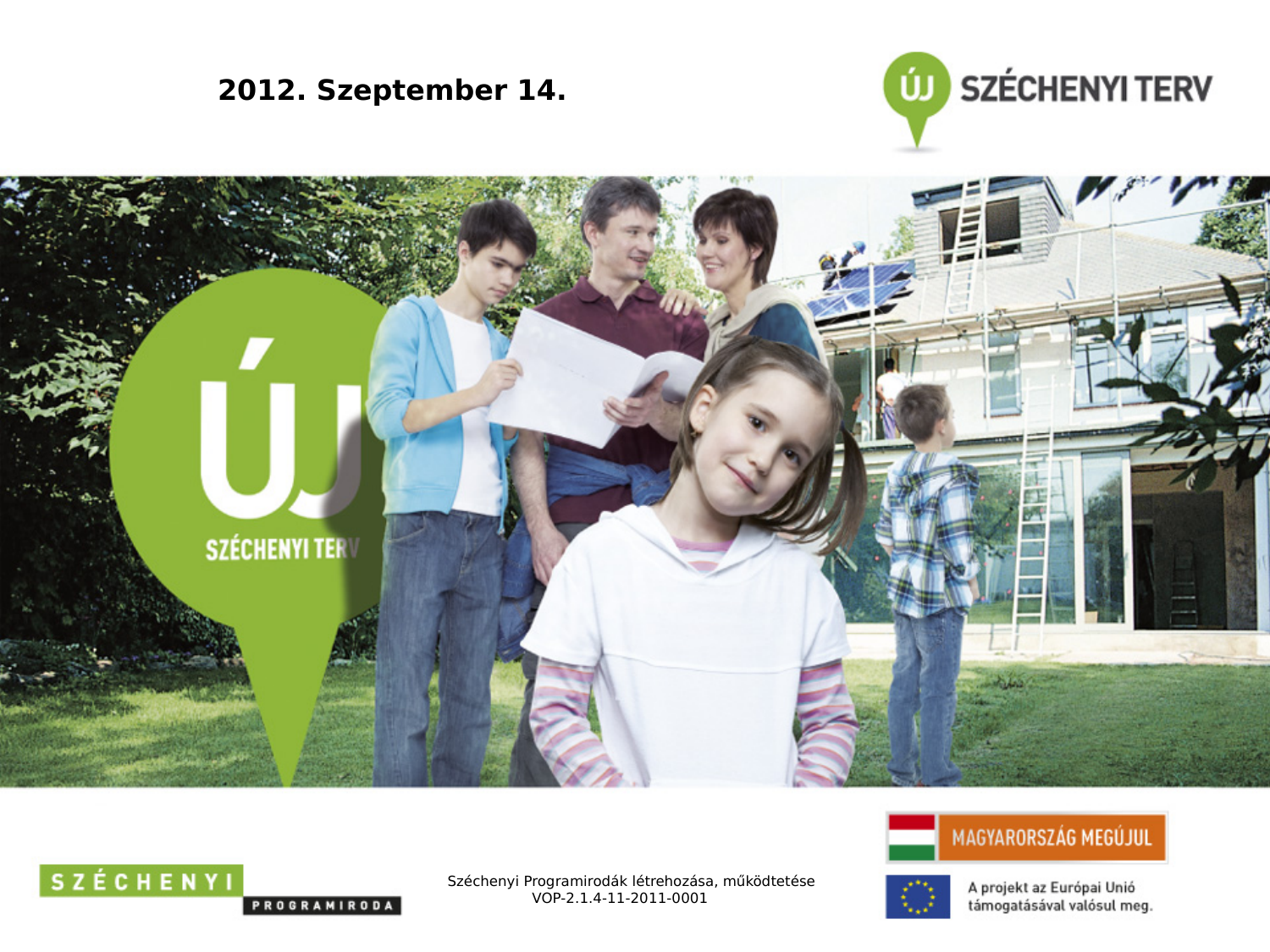

# 2012. Szeptember 14.
Széchenyi Programirodák létrehozása, működtetése
                   VOP-2.1.4-11-2011-0001